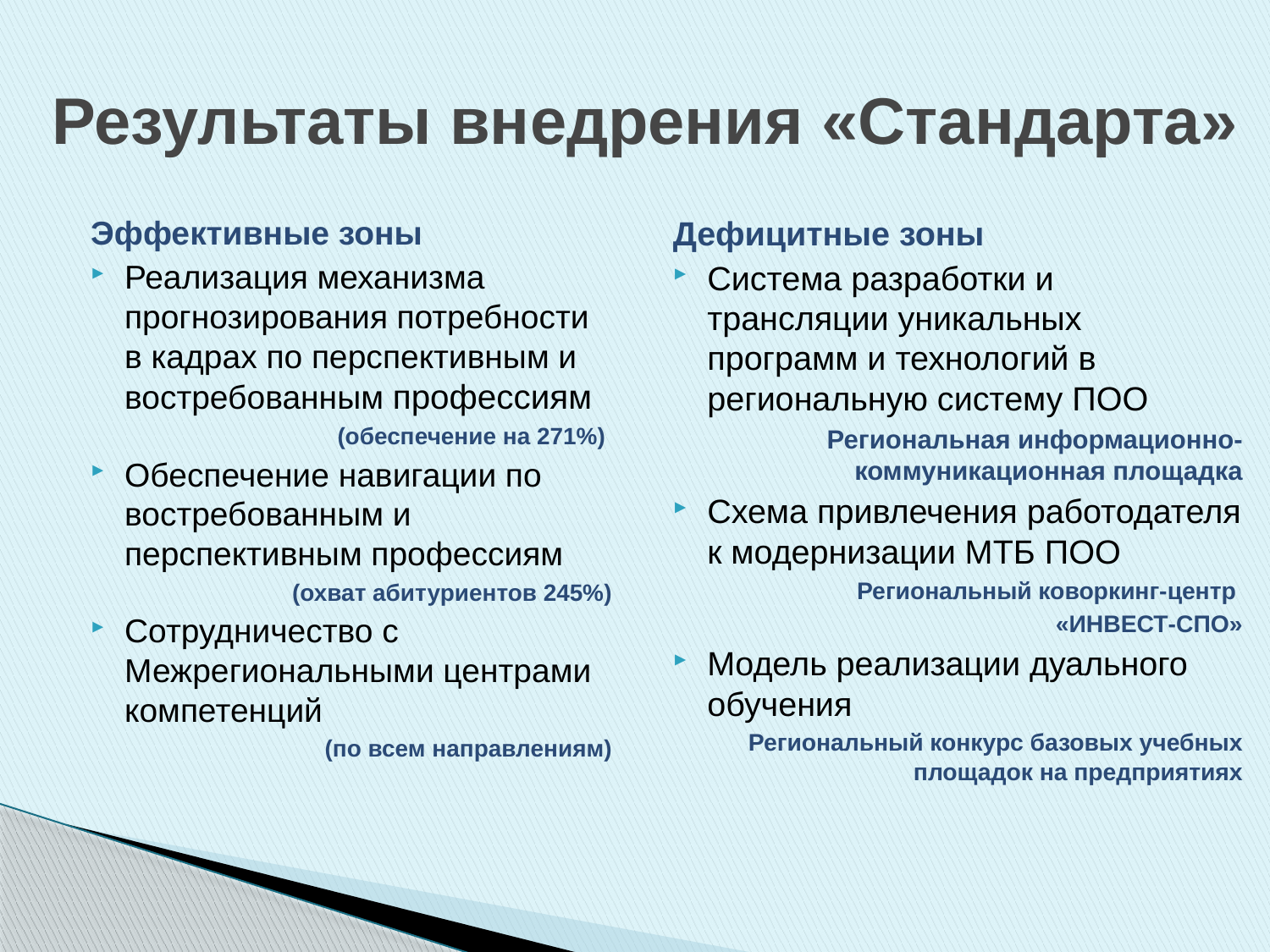

# Результаты внедрения «Стандарта»
Эффективные зоны
Реализация механизма прогнозирования потребности в кадрах по перспективным и востребованным профессиям
(обеспечение на 271%)
Обеспечение навигации по востребованным и перспективным профессиям
(охват абитуриентов 245%)
Сотрудничество с Межрегиональными центрами компетенций
(по всем направлениям)

Дефицитные зоны
Система разработки и трансляции уникальных программ и технологий в региональную систему ПОО
Региональная информационно-коммуникационная площадка
Схема привлечения работодателя к модернизации МТБ ПОО
Региональный коворкинг-центр
«ИНВЕСТ-СПО»
Модель реализации дуального обучения
Региональный конкурс базовых учебных площадок на предприятиях